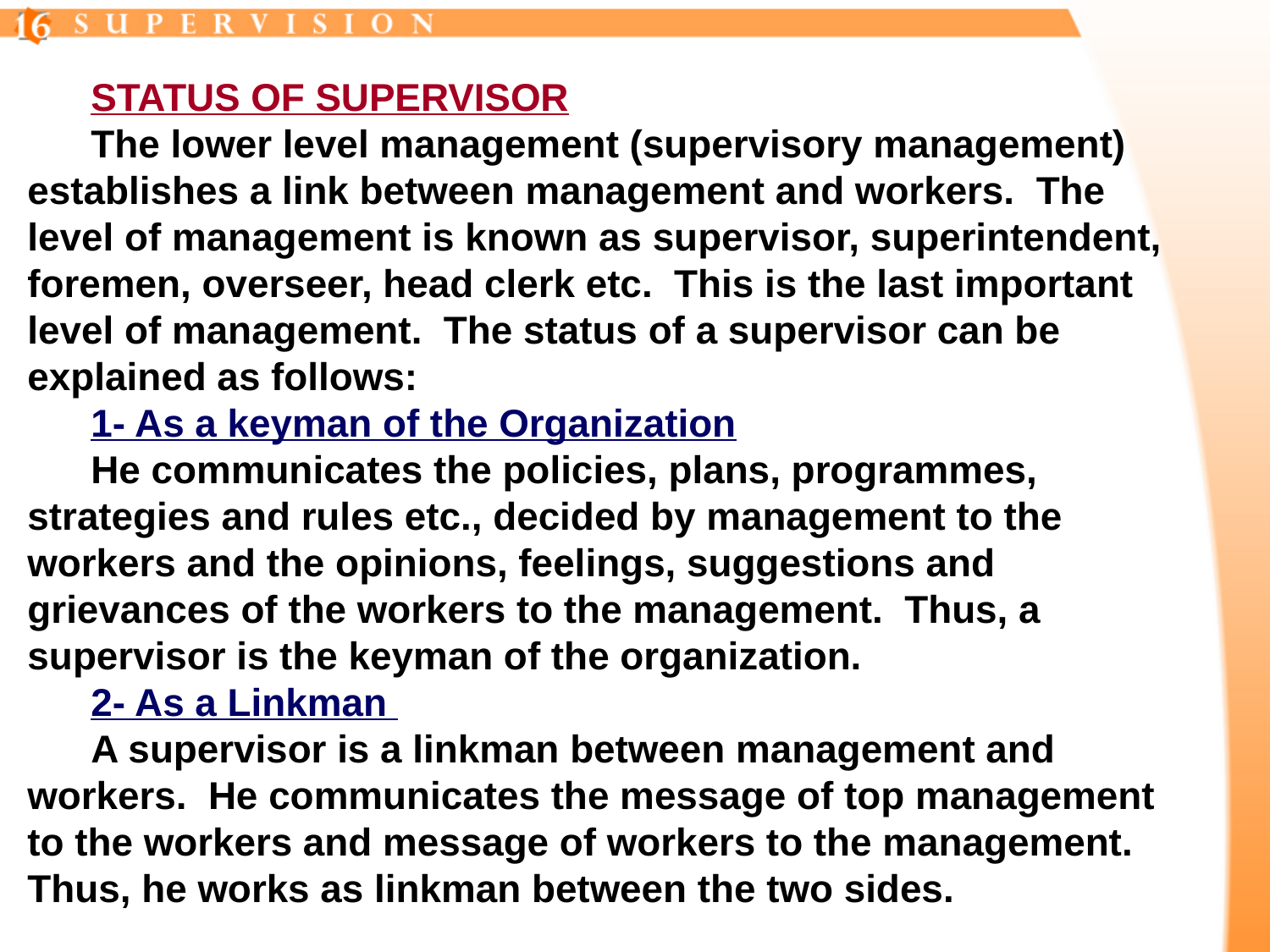

STATUS OF SUPERVISOR
The lower level management (supervisory management) establishes a link between management and workers.  The level of management is known as supervisor, superintendent, foremen, overseer, head clerk etc.  This is the last important level of management.  The status of a supervisor can be explained as follows:
1- As a keyman of the Organization
He communicates the policies, plans, programmes, strategies and rules etc., decided by management to the workers and the opinions, feelings, suggestions and grievances of the workers to the management.  Thus, a supervisor is the keyman of the organization.
2- As a Linkman
A supervisor is a linkman between management and workers.  He communicates the message of top management to the workers and message of workers to the management.  Thus, he works as linkman between the two sides.